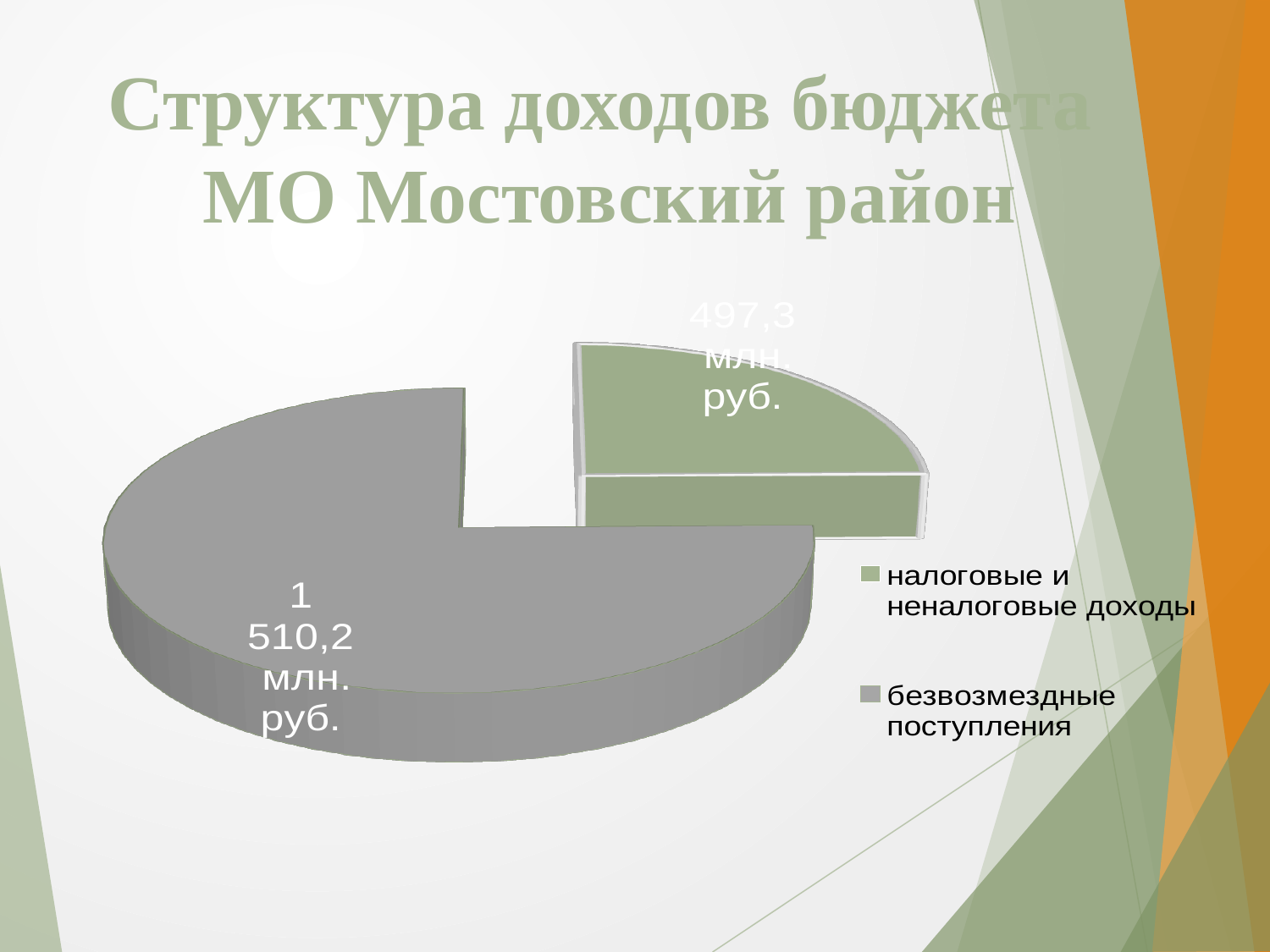

# Структура доходов бюджета МО Мостовский район

[unsupported chart]